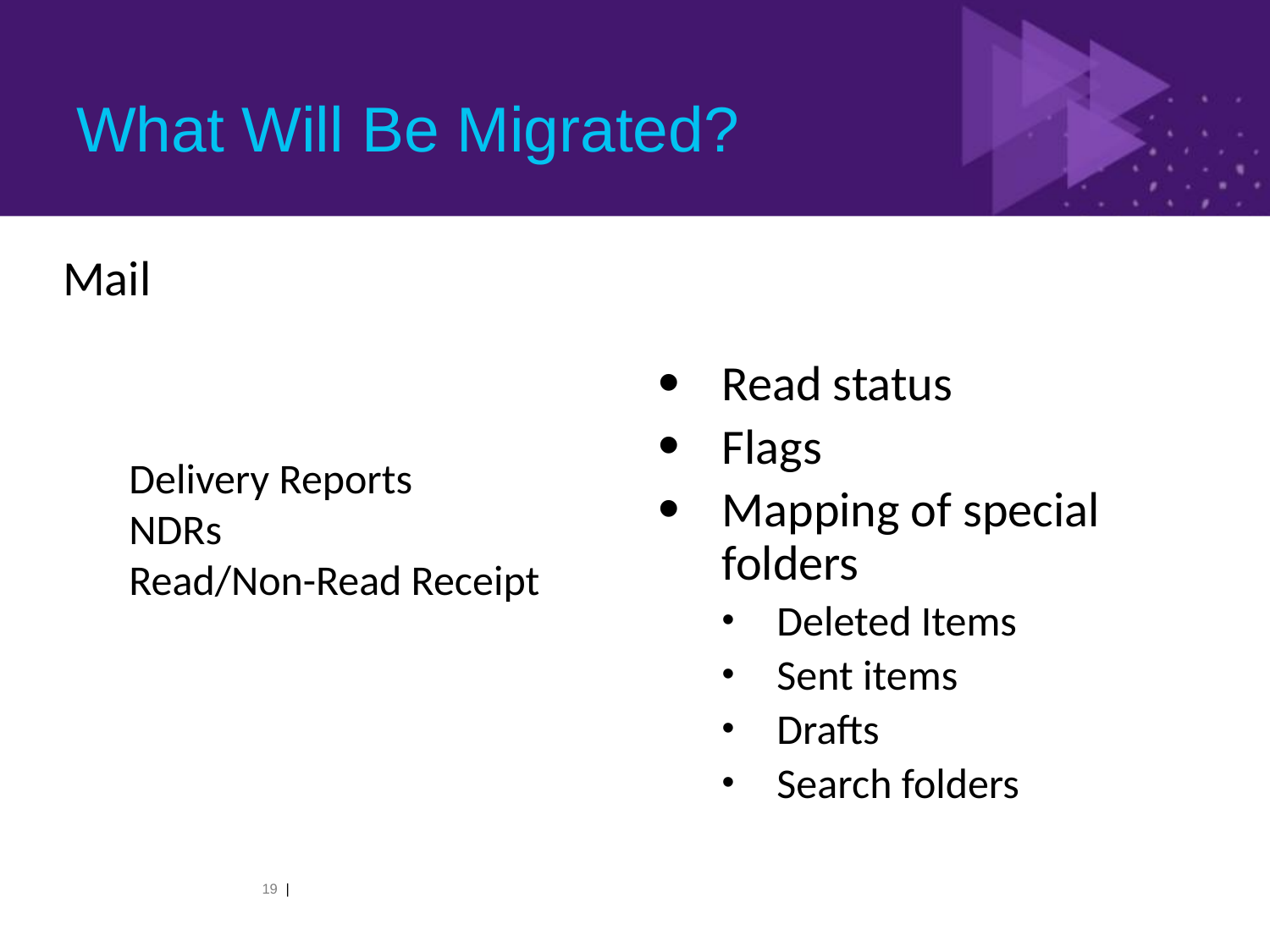

# What Will Be Migrated?
Mail
Read status
Flags
Mapping of special folders
Deleted Items
Sent items
Drafts
Search folders

Message Items
Delivery Reports
NDRs
Read/Non-Read Receipt
Folders
Rules
Categories

19  |  Microsoft Confidential